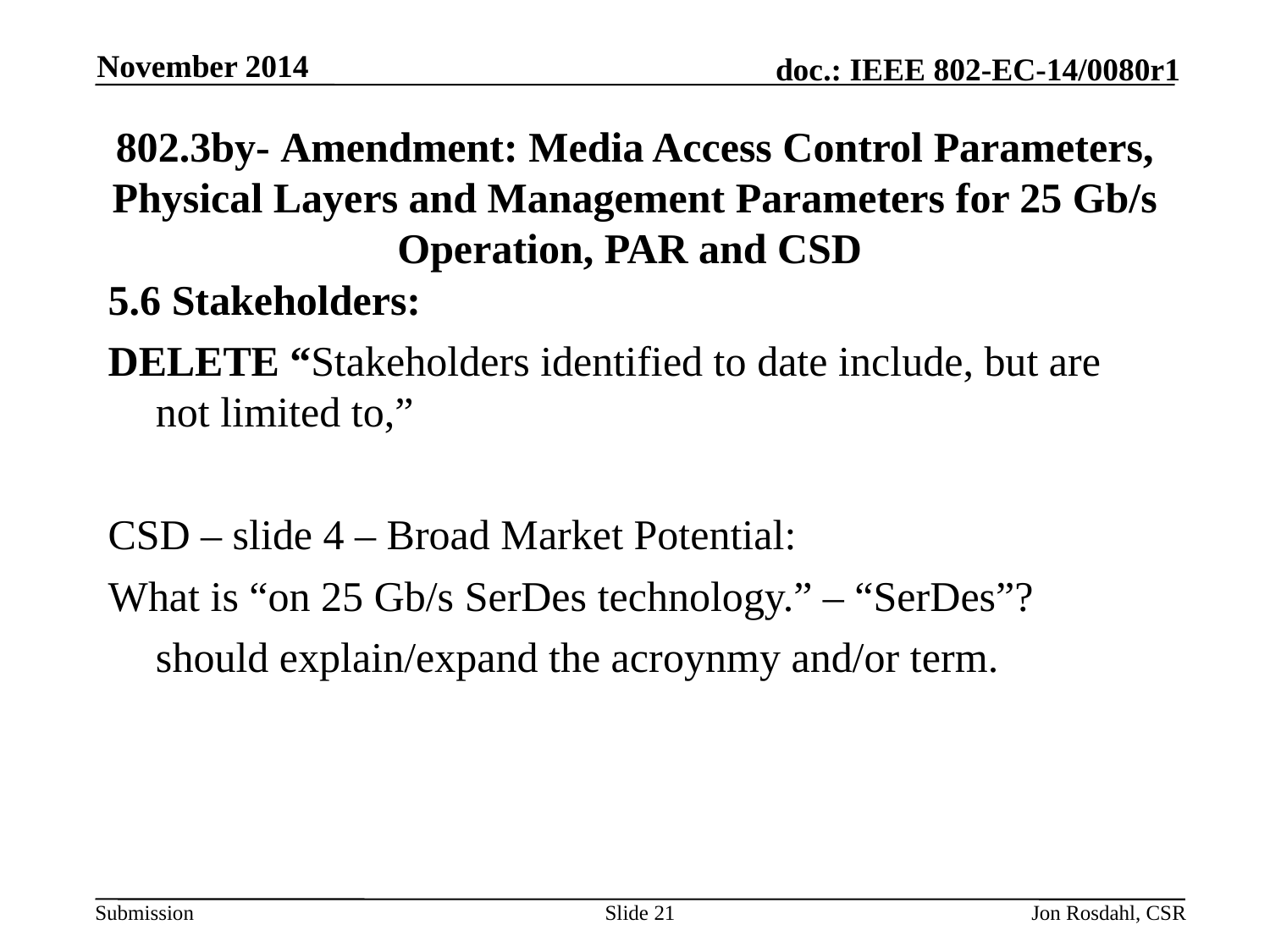

November 2014
# 802.3by- Amendment: Media Access Control Parameters, Physical Layers and Management Parameters for 25 Gb/s Operation, PAR and CSD
5.6 Stakeholders:
DELETE “Stakeholders identified to date include, but are not limited to,”

CSD – slide 4 – Broad Market Potential:
What is “on 25 Gb/s SerDes technology.” – “SerDes”?
	should explain/expand the acroynmy and/or term.
Slide 21
Jon Rosdahl, CSR